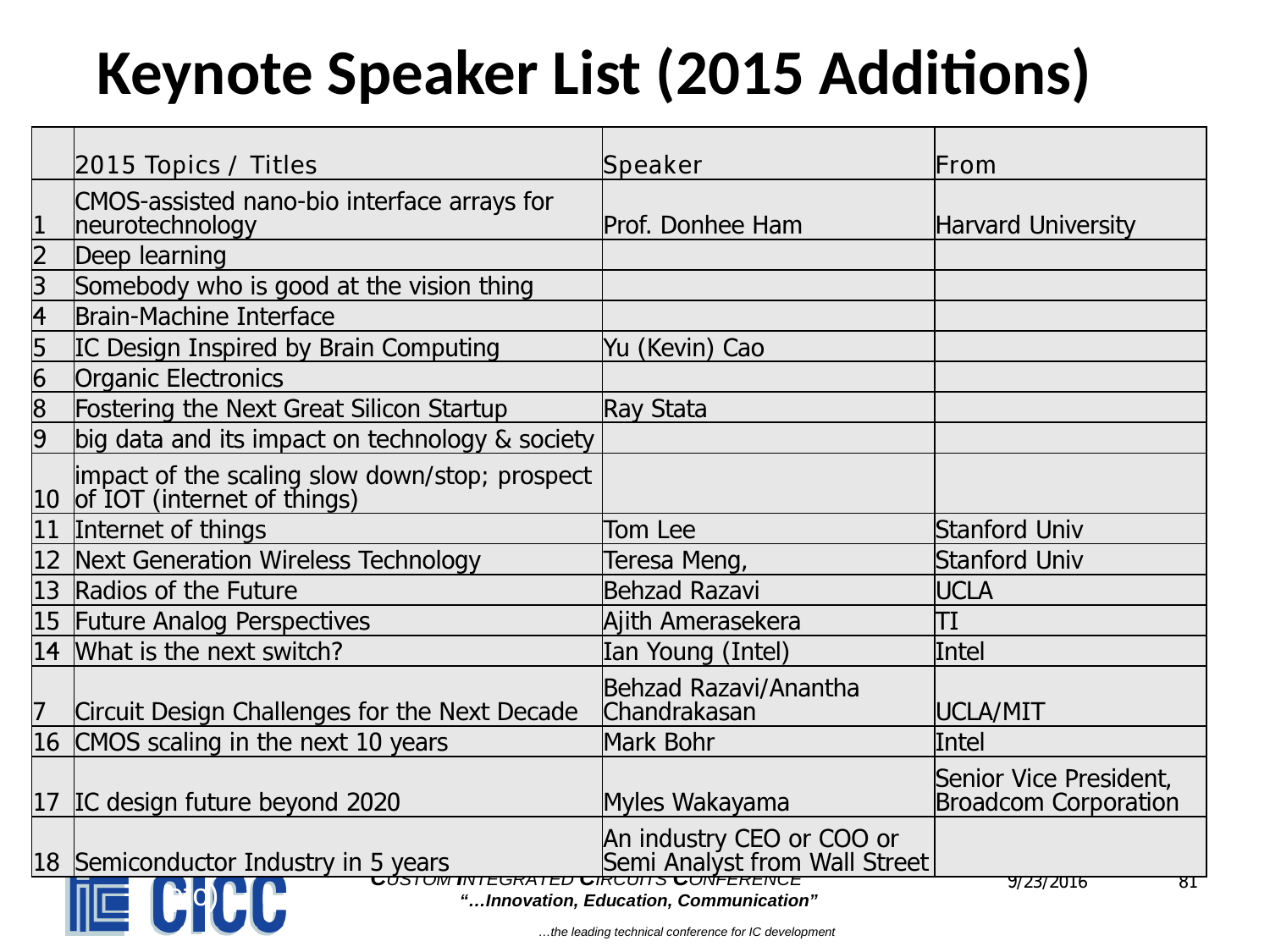

# Keynote Speaker List (2015 Additions)
|  | 2015 Topics / Titles | Speaker | From |
| --- | --- | --- | --- |
| 1 | CMOS-assisted nano-bio interface arrays for neurotechnology | Prof. Donhee Ham | Harvard University |
| 2 | Deep learning |  |  |
| 3 | Somebody who is good at the vision thing |  |  |
| 4 | Brain-Machine Interface |  |  |
| 5 | IC Design Inspired by Brain Computing | Yu (Kevin) Cao |  |
| 6 | Organic Electronics |  |  |
| 8 | Fostering the Next Great Silicon Startup | Ray Stata |  |
| 9 | big data and its impact on technology & society |  |  |
| 10 | impact of the scaling slow down/stop; prospect of IOT (internet of things) |  |  |
| 11 | Internet of things | Tom Lee | Stanford Univ |
| 12 | Next Generation Wireless Technology | Teresa Meng, | Stanford Univ |
| 13 | Radios of the Future | Behzad Razavi | UCLA |
| 15 | Future Analog Perspectives | Ajith Amerasekera | TI |
| 14 | What is the next switch? | Ian Young (Intel) | Intel |
| 7 | Circuit Design Challenges for the Next Decade | Behzad Razavi/Anantha Chandrakasan | UCLA/MIT |
| 16 | CMOS scaling in the next 10 years | Mark Bohr | Intel |
| 17 | IC design future beyond 2020 | Myles Wakayama | Senior Vice President, Broadcom Corporation |
| 18 | Semiconductor Industry in 5 years | An industry CEO or COO or Semi Analyst from Wall Street |  |
If you know any of these speakers please see me after or email me
e.g.  Help me touch bases with your CEO (ARM, Samsung, TSMC, Marvel, etc)